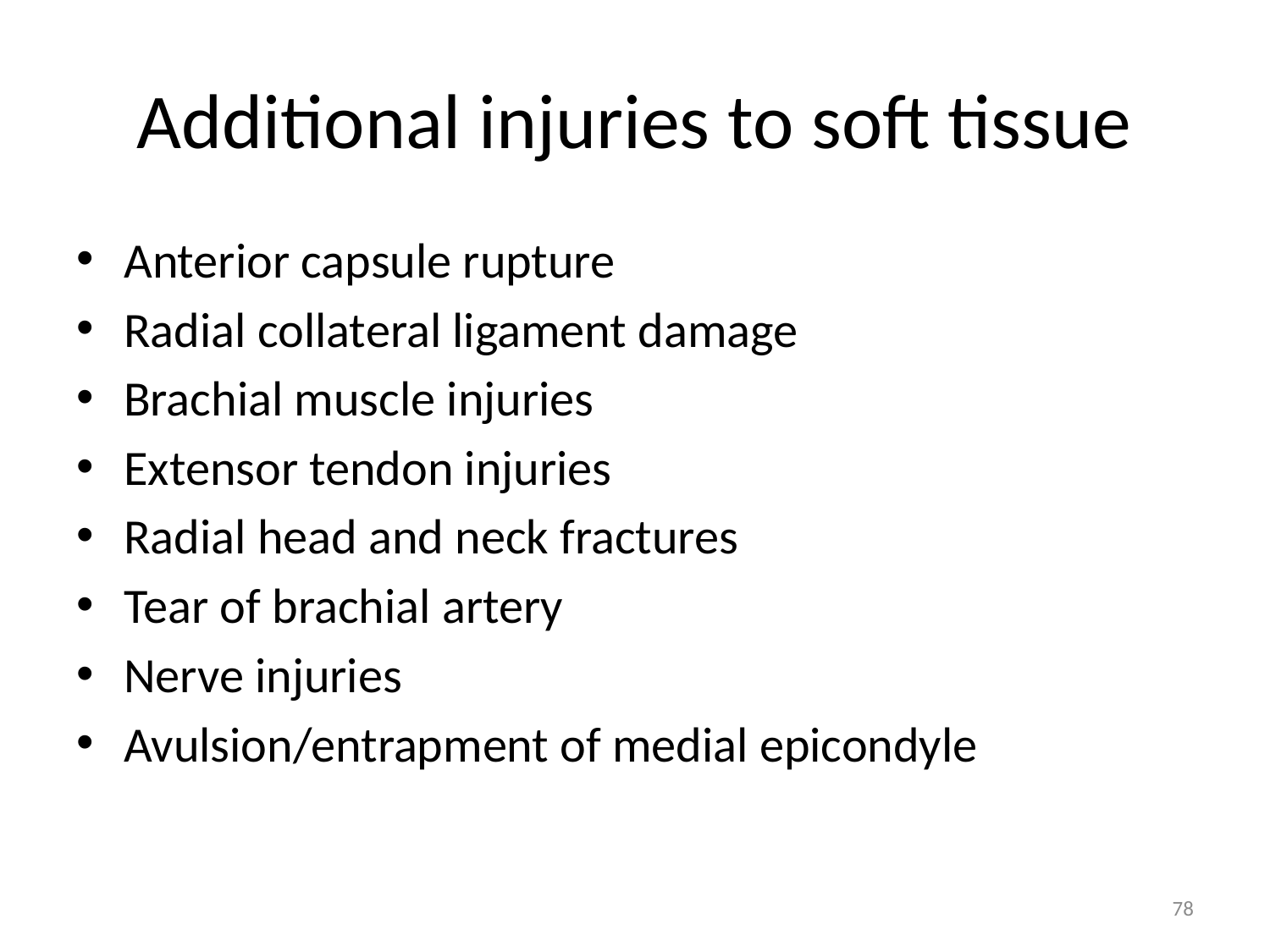

# Additional injuries to soft tissue
Anterior capsule rupture
Radial collateral ligament damage
Brachial muscle injuries
Extensor tendon injuries
Radial head and neck fractures
Tear of brachial artery
Nerve injuries
Avulsion/entrapment of medial epicondyle
78